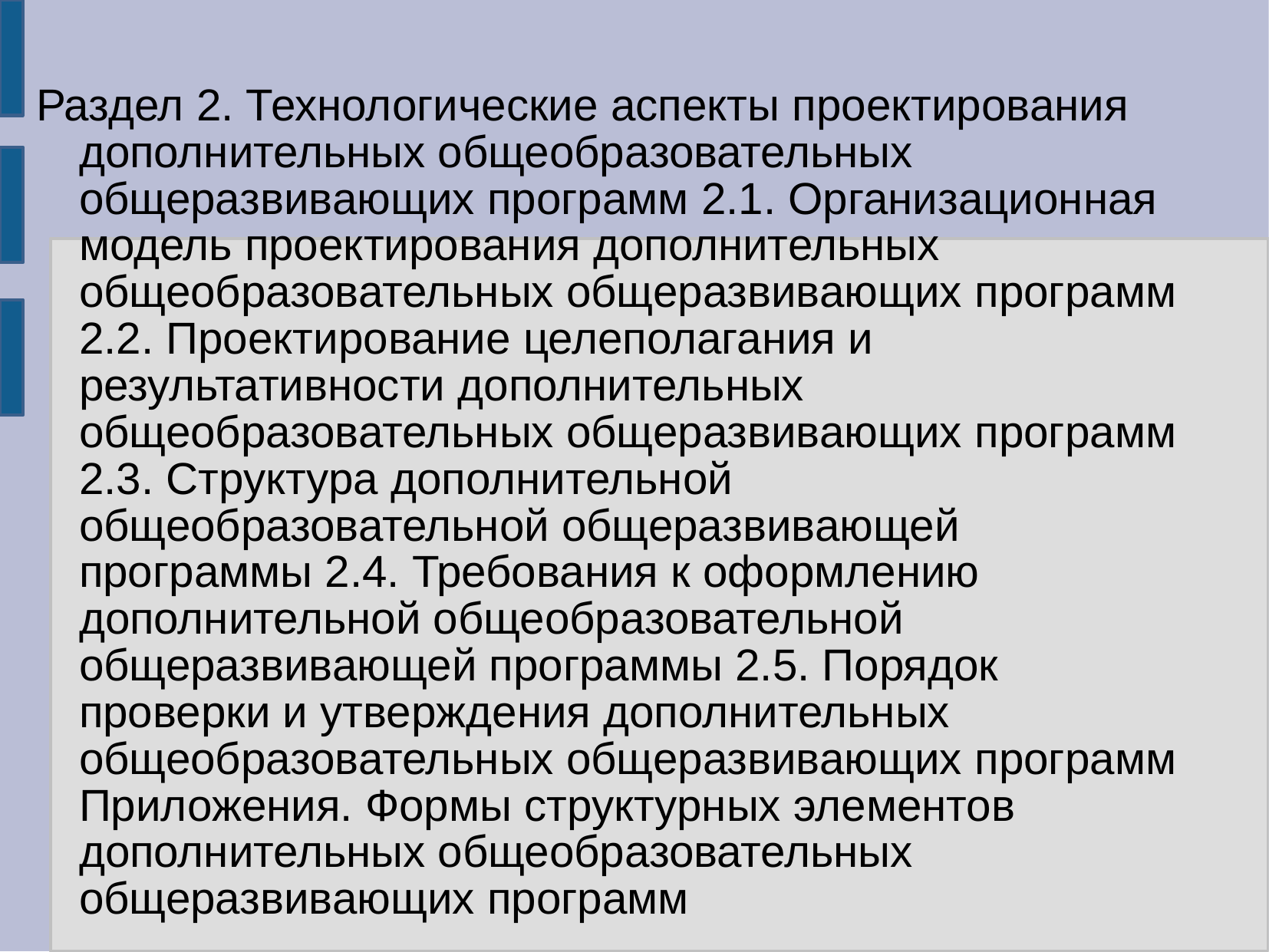

#
Раздел 2. Технологические аспекты проектирования дополнительных общеобразовательных общеразвивающих программ 2.1. Организационная модель проектирования дополнительных общеобразовательных общеразвивающих программ 2.2. Проектирование целеполагания и результативности дополнительных общеобразовательных общеразвивающих программ 2.3. Структура дополнительной общеобразовательной общеразвивающей программы 2.4. Требования к оформлению дополнительной общеобразовательной общеразвивающей программы 2.5. Порядок проверки и утверждения дополнительных общеобразовательных общеразвивающих программ Приложения. Формы структурных элементов дополнительных общеобразовательных общеразвивающих программ